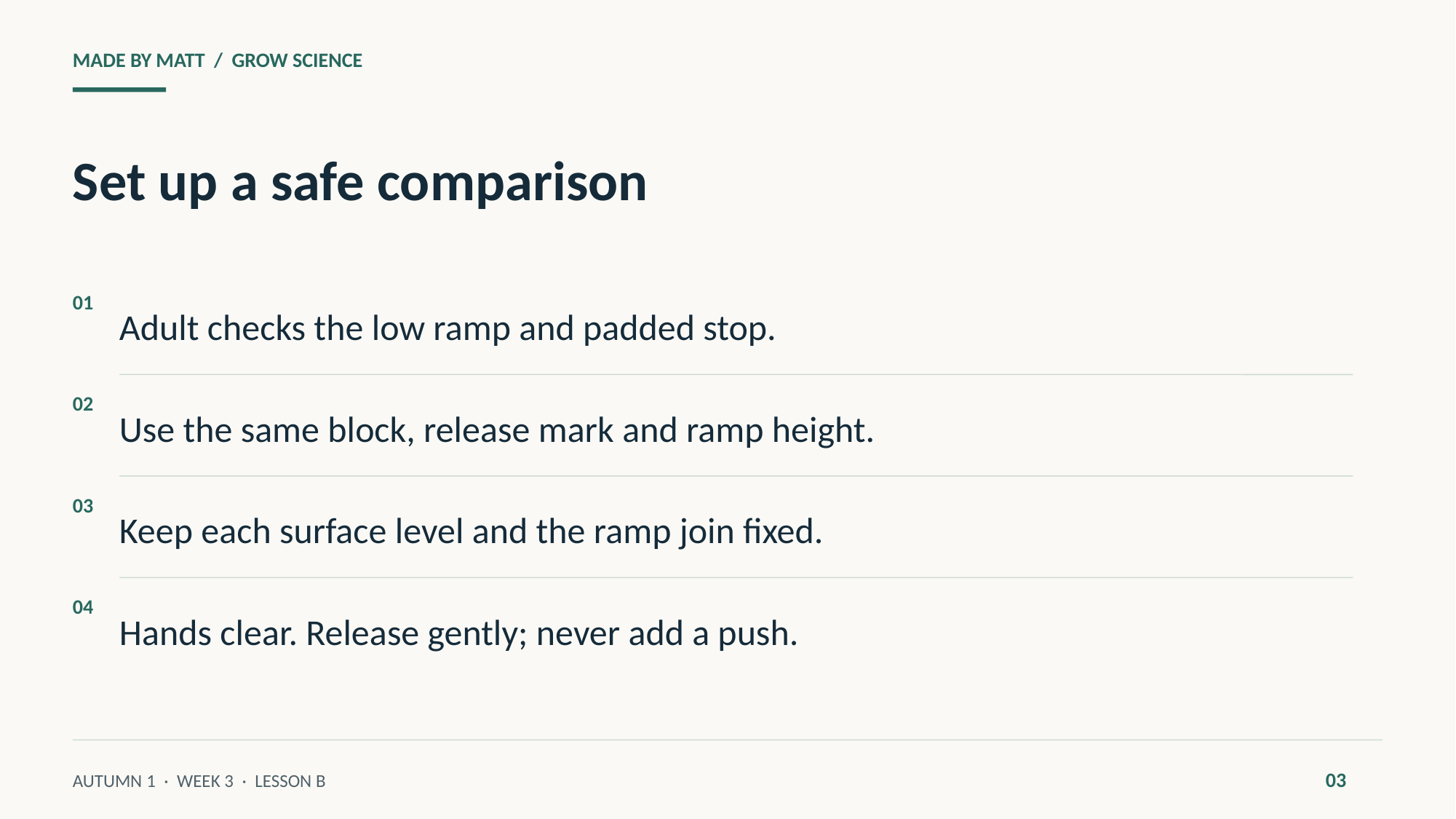

MADE BY MATT  /  GROW SCIENCE

Set up a safe comparison
Adult checks the low ramp and padded stop.
01

Use the same block, release mark and ramp height.
02

Keep each surface level and the ramp join fixed.
03

Hands clear. Release gently; never add a push.
04

03
AUTUMN 1  ·  WEEK 3  ·  LESSON B